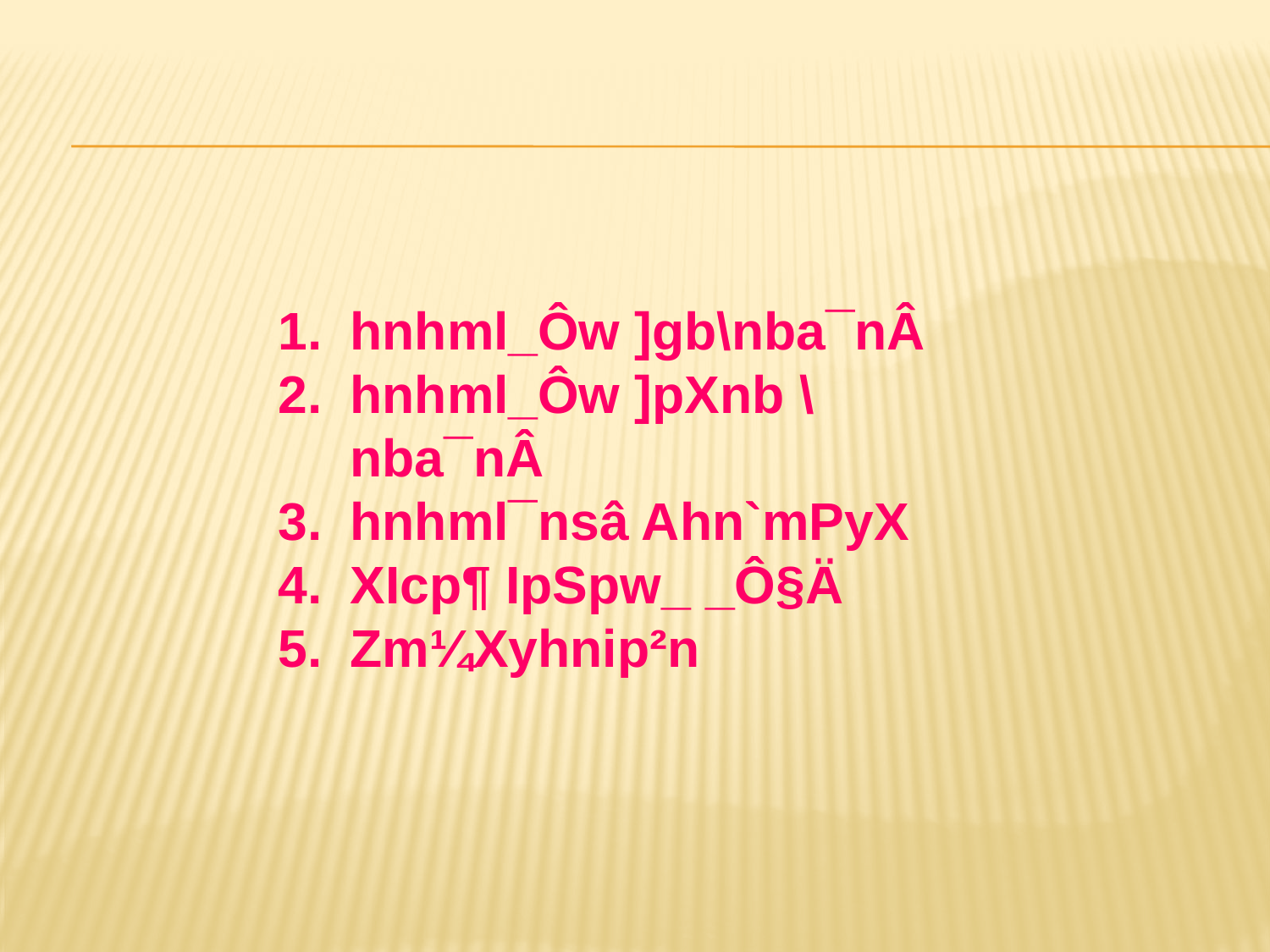

hnhml_Ôw ]gb\nba¯nÂ
hnhml_Ôw ]pXnb \nba¯nÂ
hnhml¯nsâ Ahn`mPyX
XIcp¶ IpSpw_ _Ô§Ä
Zm¼Xyhnip²n